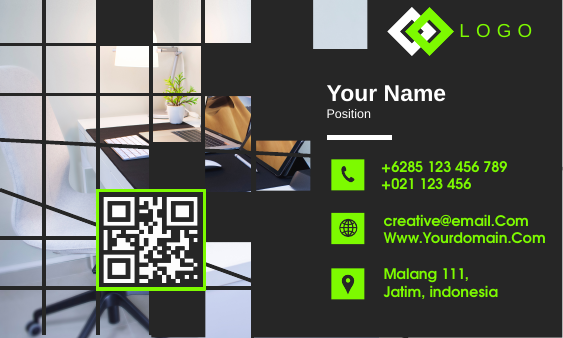

LOGO

Your Name
Position

+6285 123 456 789
+021 123 456

creative@email.Com
Www.Yourdomain.Com

Malang 111,
Jatim, indonesia